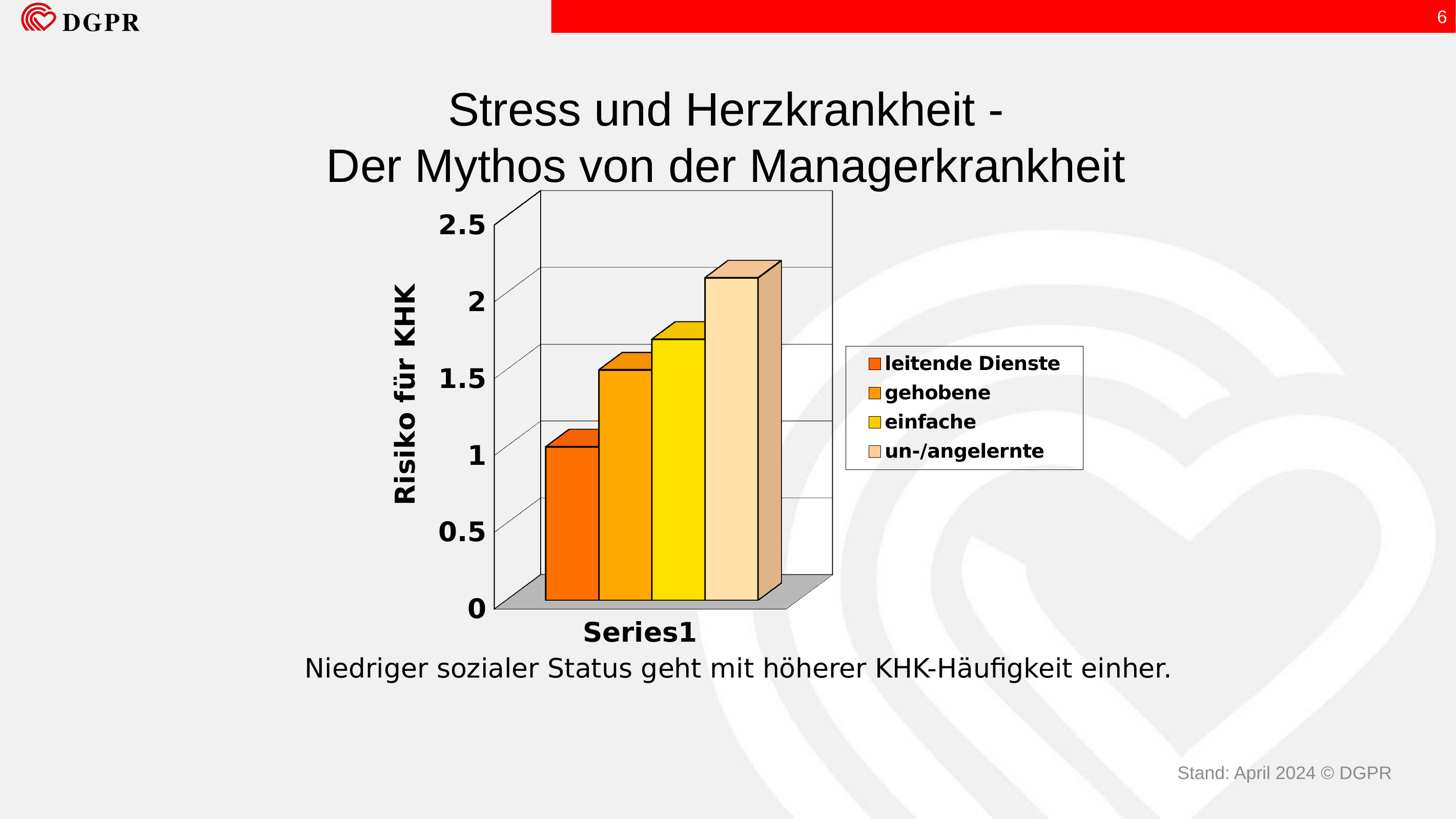

6
Stress und Herzkrankheit -
Der Mythos von der Managerkrankheit

[unsupported chart]

Niedriger sozialer Status geht mit höherer KHK-Häufigkeit einher.

Stand: April 2024 © DGPR